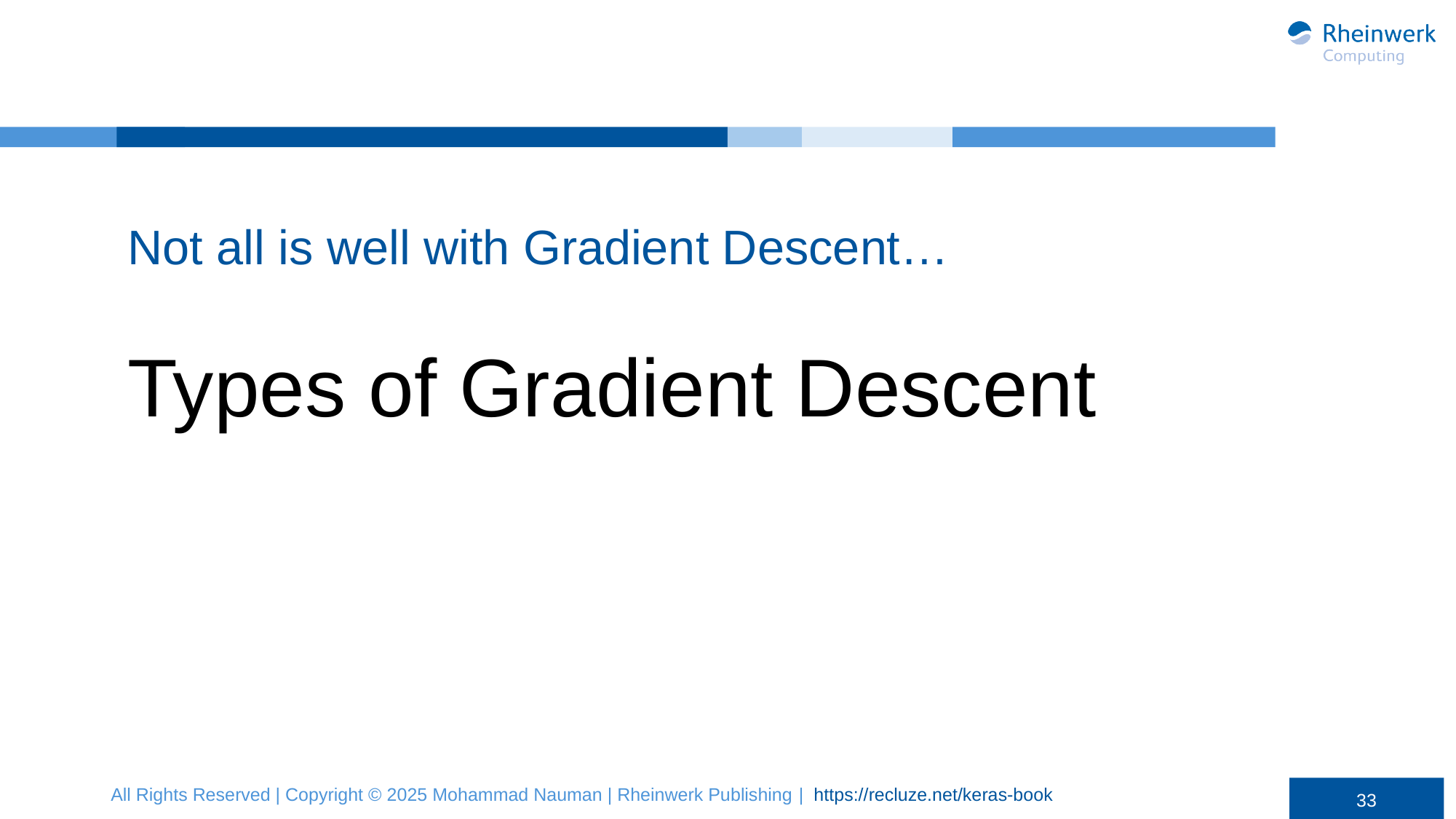

Not all is well with Gradient Descent…
# Types of Gradient Descent